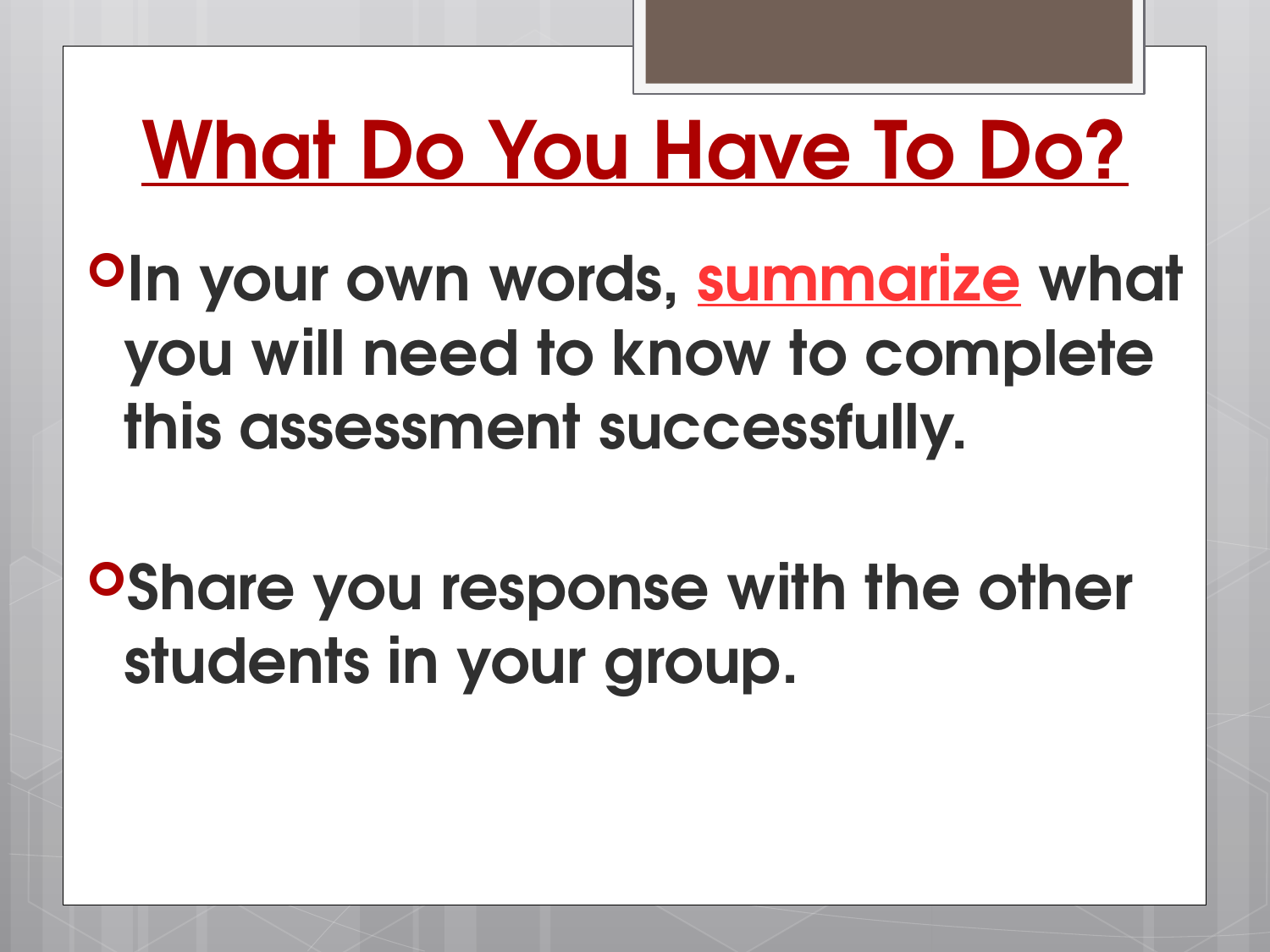

# What Do You Have To Do?
In your own words, summarize what you will need to know to complete this assessment successfully.
Share you response with the other students in your group.